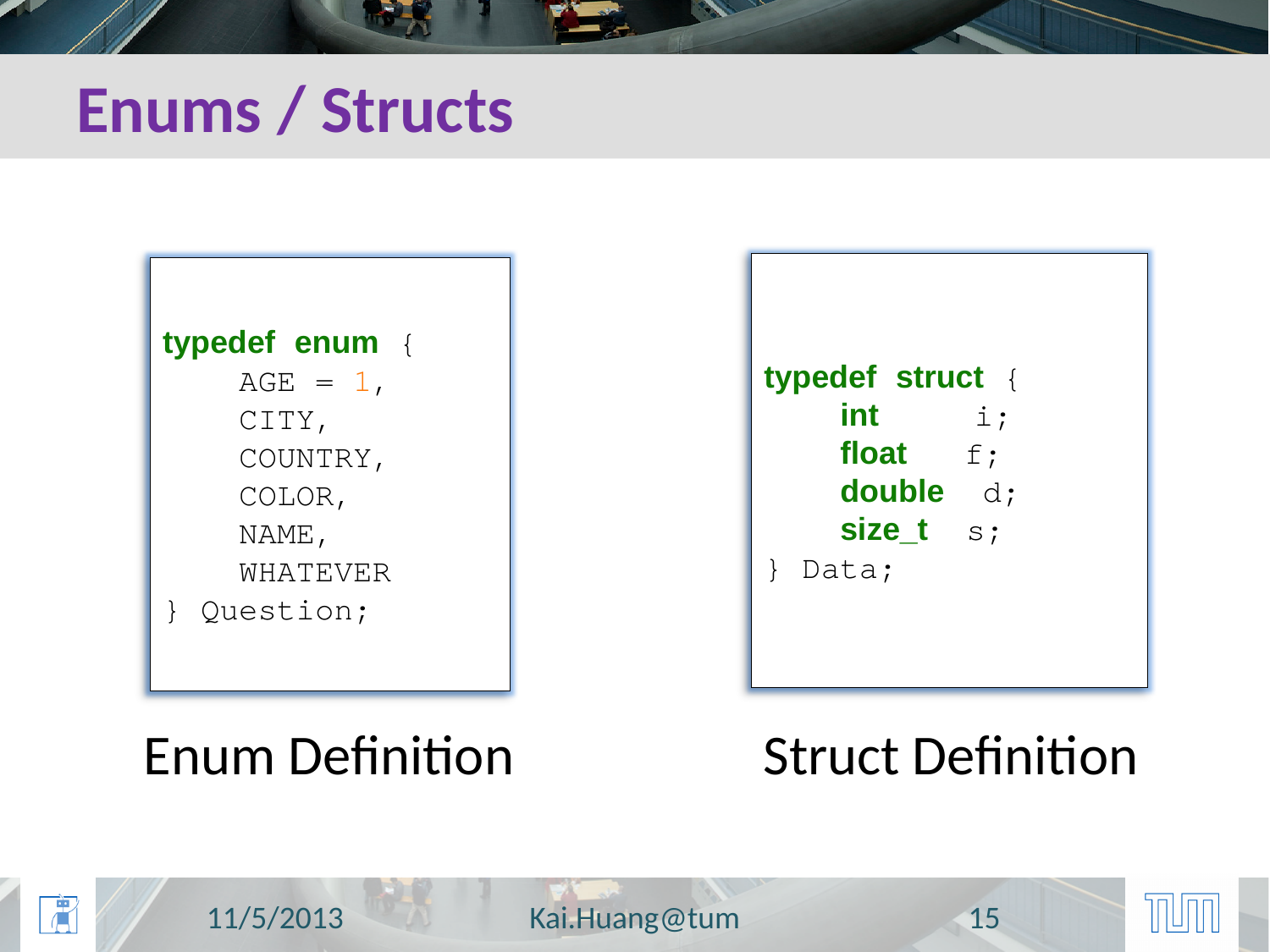

# Enums / Structs
typedef struct {
    int     i;
    float   f;
    double  d;
    size_t  s;
} Data;
typedef enum {
    AGE = 1,
    CITY,
    COUNTRY,
    COLOR,
    NAME,
    WHATEVER
} Question;
Enum Definition
Struct Definition
11/5/2013
Kai.Huang@tum
15